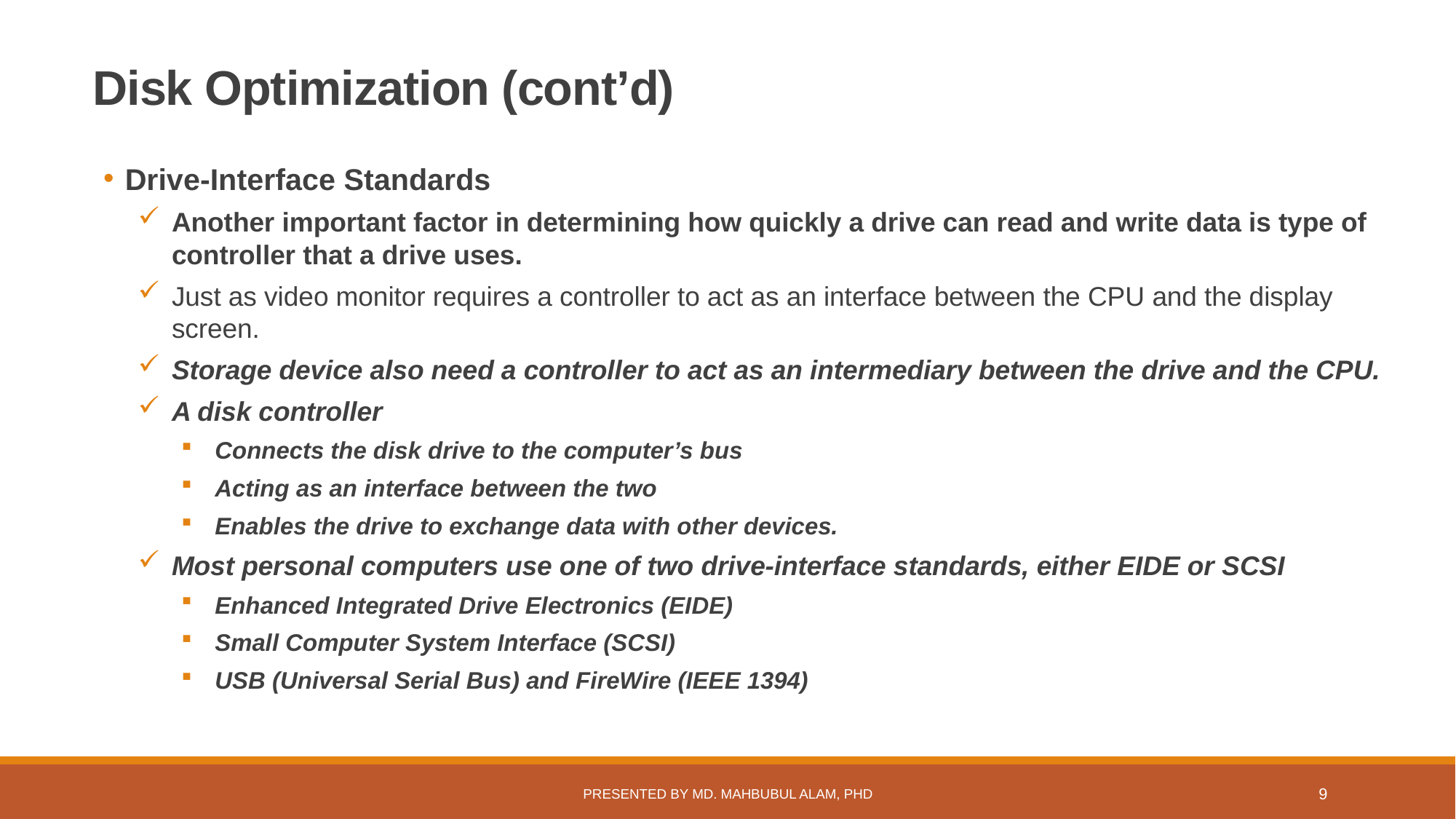

# Disk Optimization (cont’d)
Drive-Interface Standards
Another important factor in determining how quickly a drive can read and write data is type of controller that a drive uses.
Just as video monitor requires a controller to act as an interface between the CPU and the display screen.
Storage device also need a controller to act as an intermediary between the drive and the CPU.
A disk controller
Connects the disk drive to the computer’s bus
Acting as an interface between the two
Enables the drive to exchange data with other devices.
Most personal computers use one of two drive-interface standards, either EIDE or SCSI
Enhanced Integrated Drive Electronics (EIDE)
Small Computer System Interface (SCSI)
USB (Universal Serial Bus) and FireWire (IEEE 1394)

Presented by Md. Mahbubul Alam, PhD
9